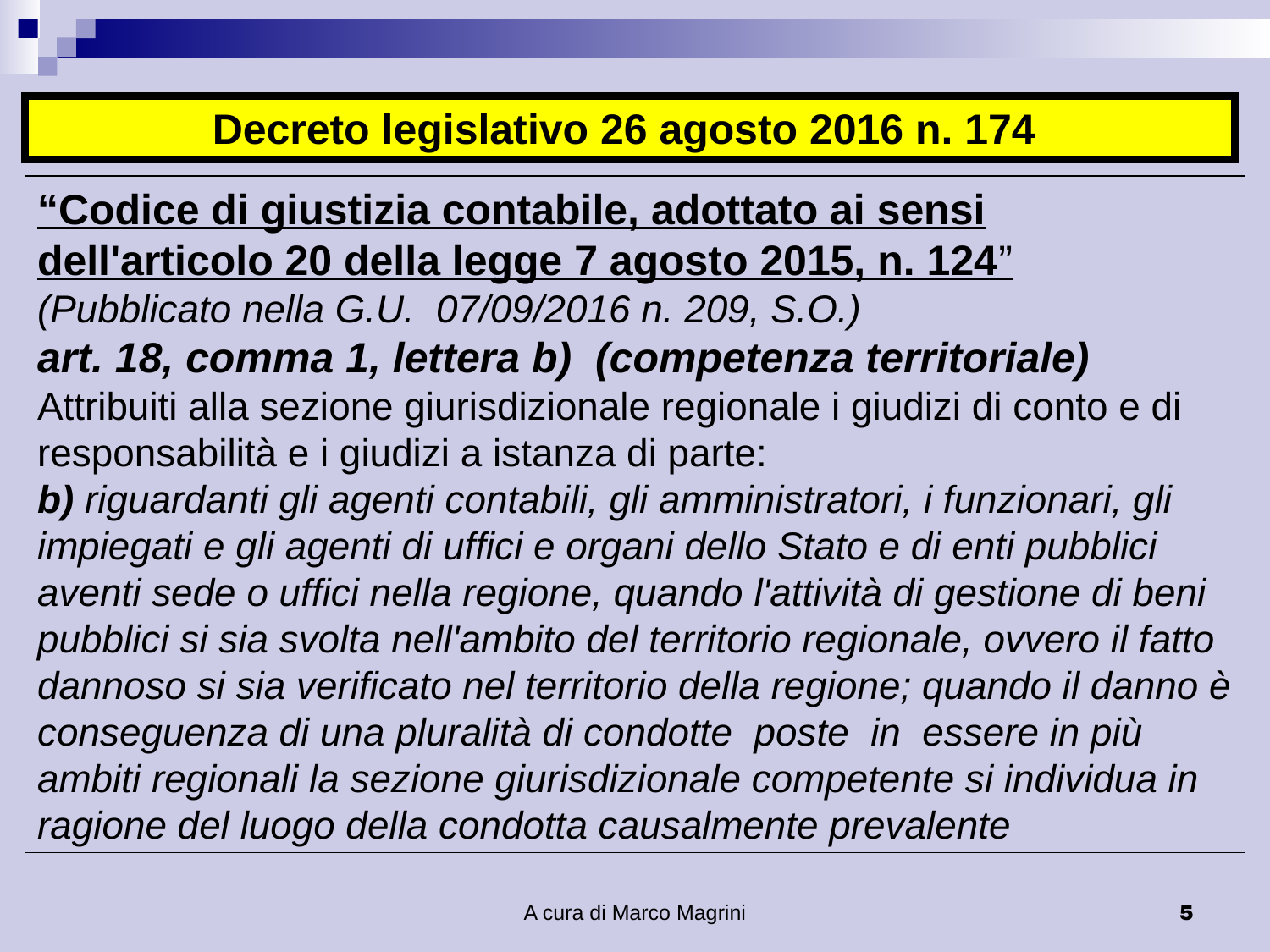

Decreto legislativo 26 agosto 2016 n. 174
“Codice di giustizia contabile, adottato ai sensi dell'articolo 20 della legge 7 agosto 2015, n. 124”
(Pubblicato nella G.U.  07/09/2016 n. 209, S.O.)
art. 18, comma 1, lettera b)  (competenza territoriale)
Attribuiti alla sezione giurisdizionale regionale i giudizi di conto e di responsabilità e i giudizi a istanza di parte:
b) riguardanti gli agenti contabili, gli amministratori, i funzionari, gli impiegati e gli agenti di uffici e organi dello Stato e di enti pubblici aventi sede o uffici nella regione, quando l'attività di gestione di beni pubblici si sia svolta nell'ambito del territorio regionale, ovvero il fatto dannoso si sia verificato nel territorio della regione; quando il danno è conseguenza di una pluralità di condotte  poste  in  essere in più ambiti regionali la sezione giurisdizionale competente si individua in ragione del luogo della condotta causalmente prevalente

A cura di Marco Magrini
5